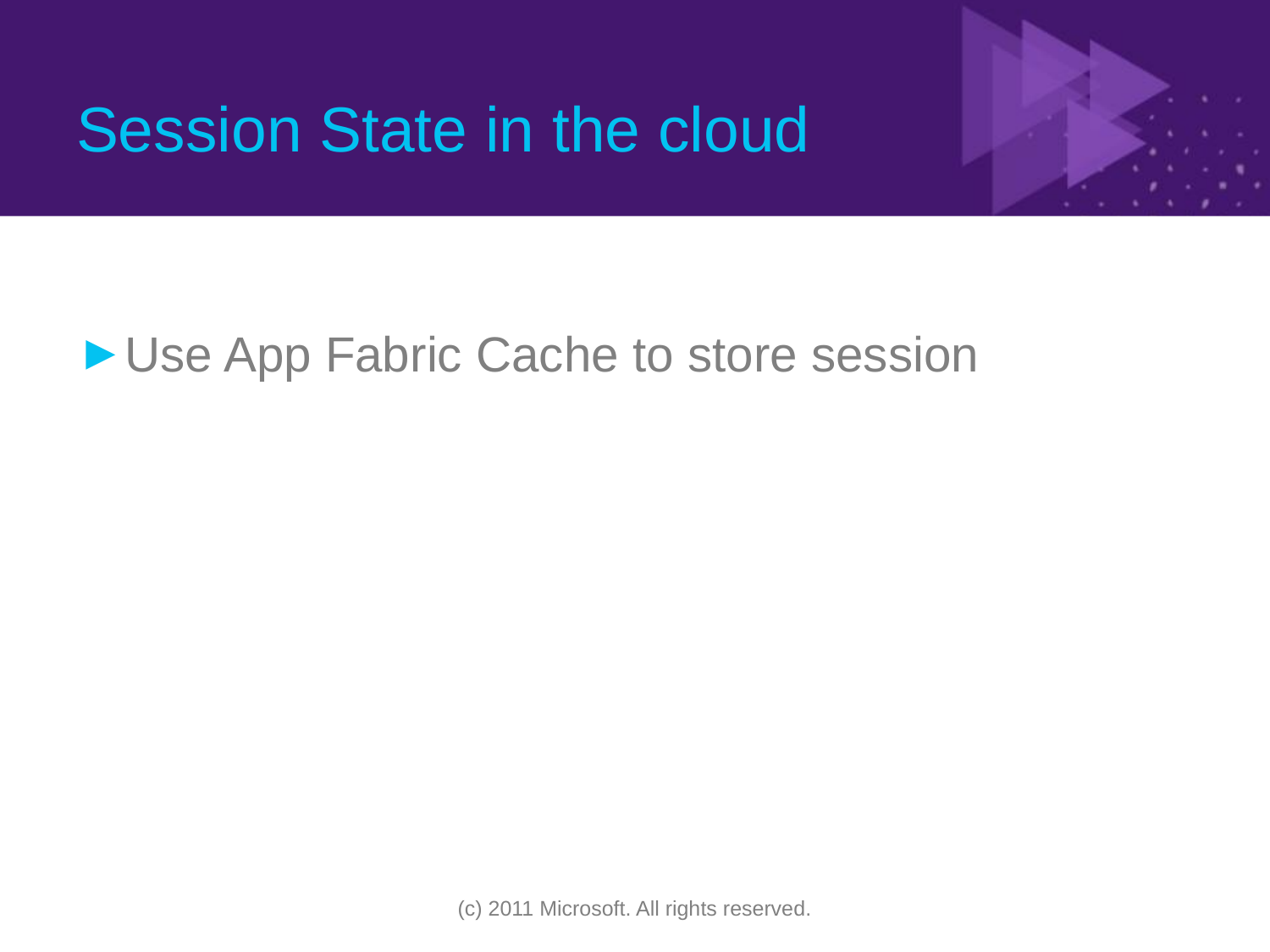

# Session State in the cloud
Use App Fabric Cache to store session
(c) 2011 Microsoft. All rights reserved.